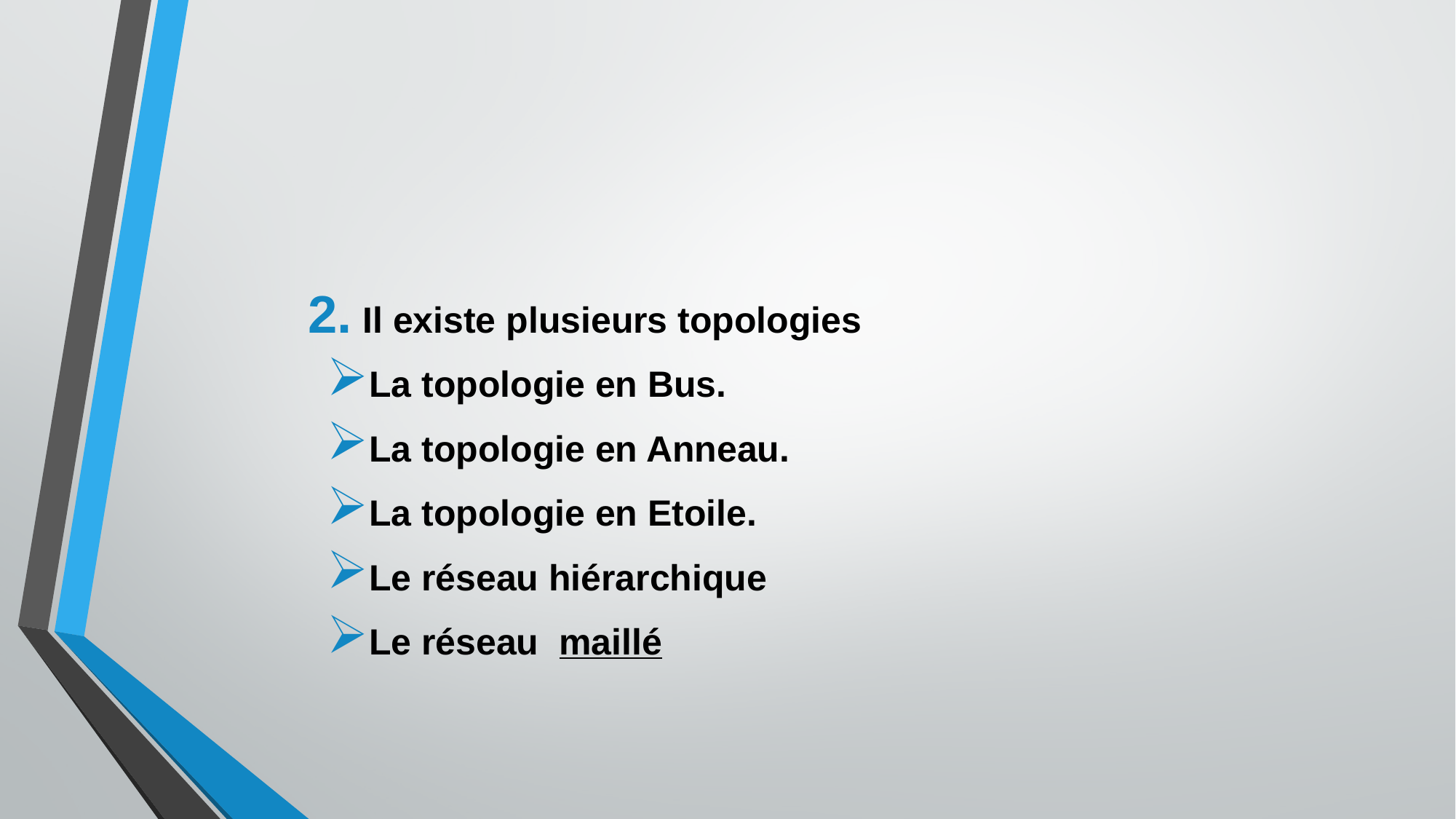

Il existe plusieurs topologies
La topologie en Bus.
La topologie en Anneau.
La topologie en Etoile.
Le réseau hiérarchique
Le réseau  maillé